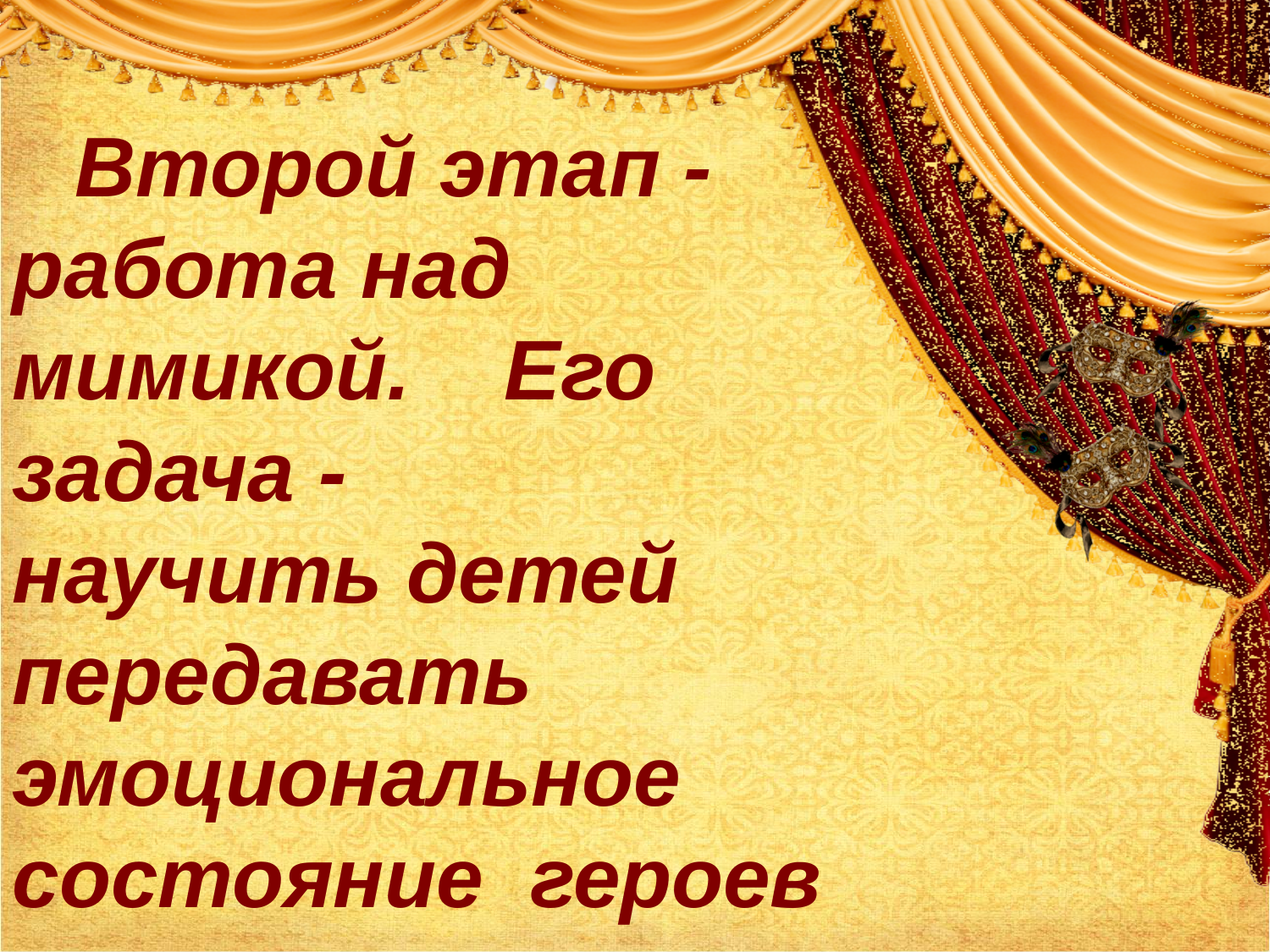

Второй этап - 
работа над мимикой.    Его задача - 
научить детей передавать эмоциональное  
состояние  героев   с помощью  мимики.